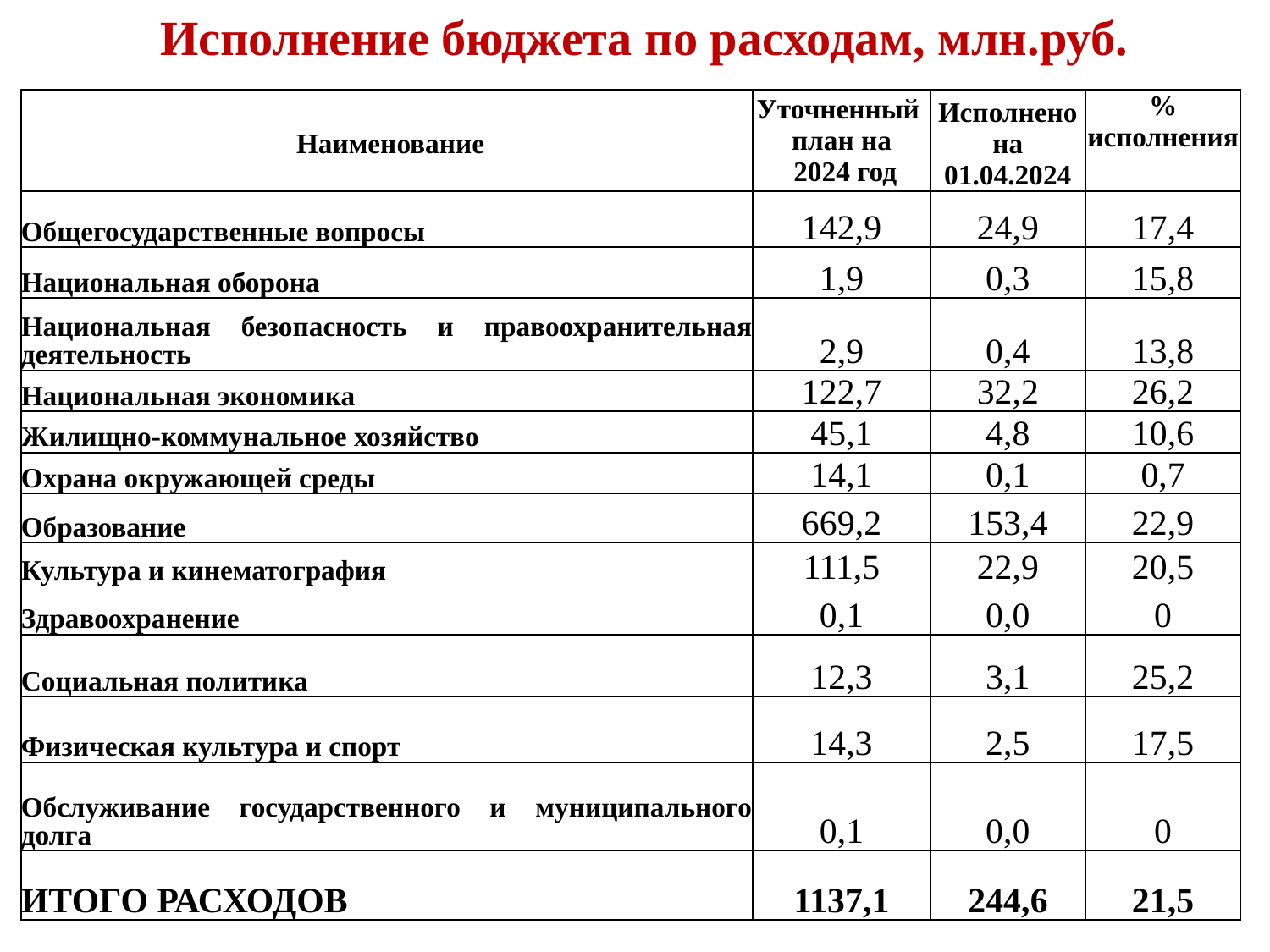

Исполнение бюджета по расходам, млн.руб.
| Наименование | Уточненный план на 2024 год | Исполнено на 01.04.2024 | % исполнения |
| --- | --- | --- | --- |
| Общегосударственные вопросы | 142,9 | 24,9 | 17,4 |
| Национальная оборона | 1,9 | 0,3 | 15,8 |
| Национальная безопасность и правоохранительная деятельность | 2,9 | 0,4 | 13,8 |
| Национальная экономика | 122,7 | 32,2 | 26,2 |
| Жилищно-коммунальное хозяйство | 45,1 | 4,8 | 10,6 |
| Охрана окружающей среды | 14,1 | 0,1 | 0,7 |
| Образование | 669,2 | 153,4 | 22,9 |
| Культура и кинематография | 111,5 | 22,9 | 20,5 |
| Здравоохранение | 0,1 | 0,0 | 0 |
| Социальная политика | 12,3 | 3,1 | 25,2 |
| Физическая культура и спорт | 14,3 | 2,5 | 17,5 |
| Обслуживание государственного и муниципального долга | 0,1 | 0,0 | 0 |
| ИТОГО РАСХОДОВ | 1137,1 | 244,6 | 21,5 |